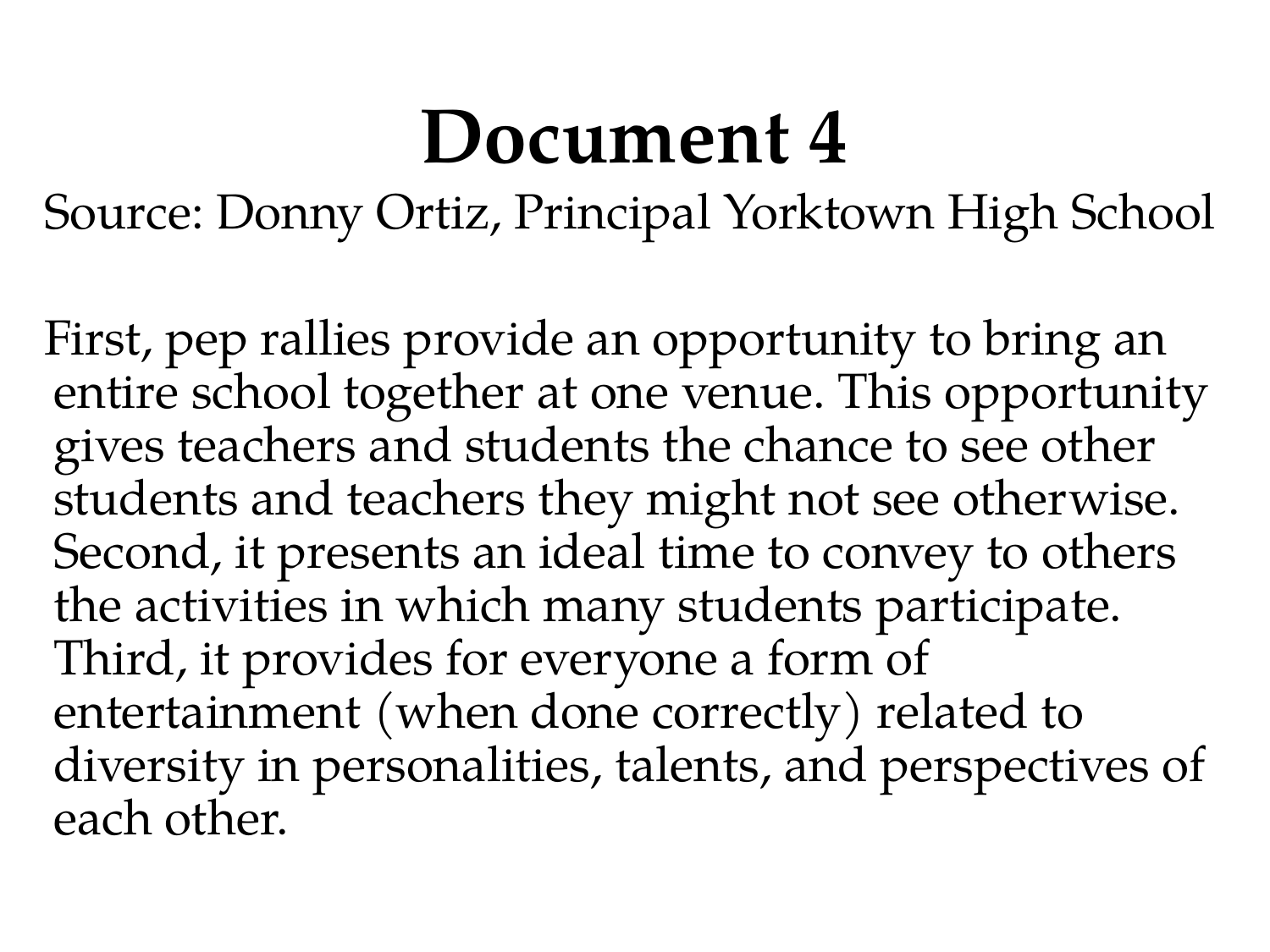

# Document 4
Source: Donny Ortiz, Principal Yorktown High School

First, pep rallies provide an opportunity to bring an entire school together at one venue. This opportunity gives teachers and students the chance to see other students and teachers they might not see otherwise. Second, it presents an ideal time to convey to others the activities in which many students participate. Third, it provides for everyone a form of entertainment (when done correctly) related to diversity in personalities, talents, and perspectives of each other.